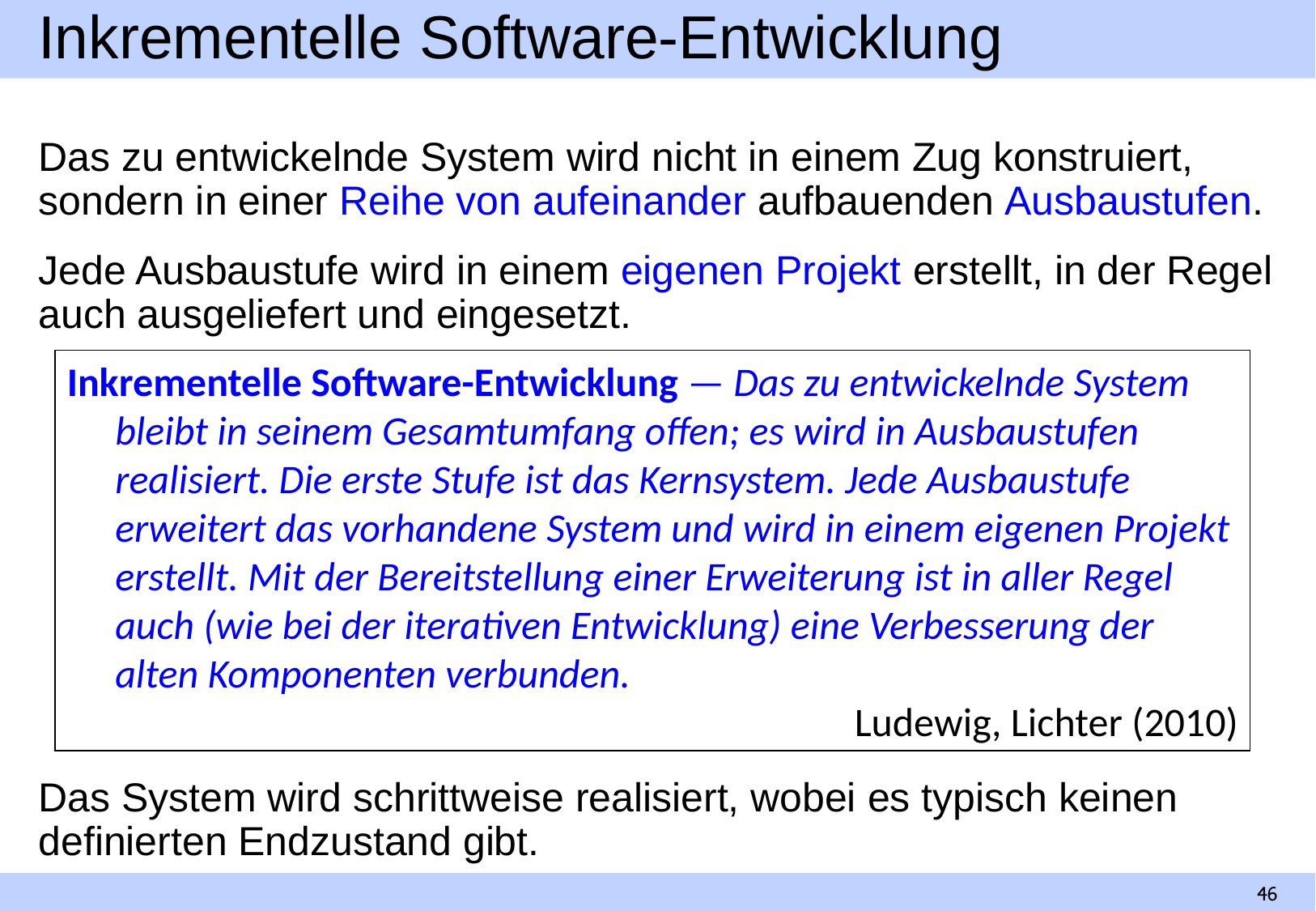

# Inkrementelle Software-Entwicklung
Das zu entwickelnde System wird nicht in einem Zug konstruiert, sondern in einer Reihe von aufeinander aufbauenden Ausbaustufen.
Jede Ausbaustufe wird in einem eigenen Projekt erstellt, in der Regel auch ausgeliefert und eingesetzt.

Inkrementelle Software-Entwicklung — Das zu entwickelnde System bleibt in seinem Gesamtumfang offen; es wird in Ausbaustufen realisiert. Die erste Stufe ist das Kernsystem. Jede Ausbaustufe erweitert das vorhandene System und wird in einem eigenen Projekt erstellt. Mit der Bereitstellung einer Erweiterung ist in aller Regel auch (wie bei der iterativen Entwicklung) eine Verbesserung der alten Komponenten verbunden.
Ludewig, Lichter (2010)
Das System wird schrittweise realisiert, wobei es typisch keinen definierten Endzustand gibt.

46